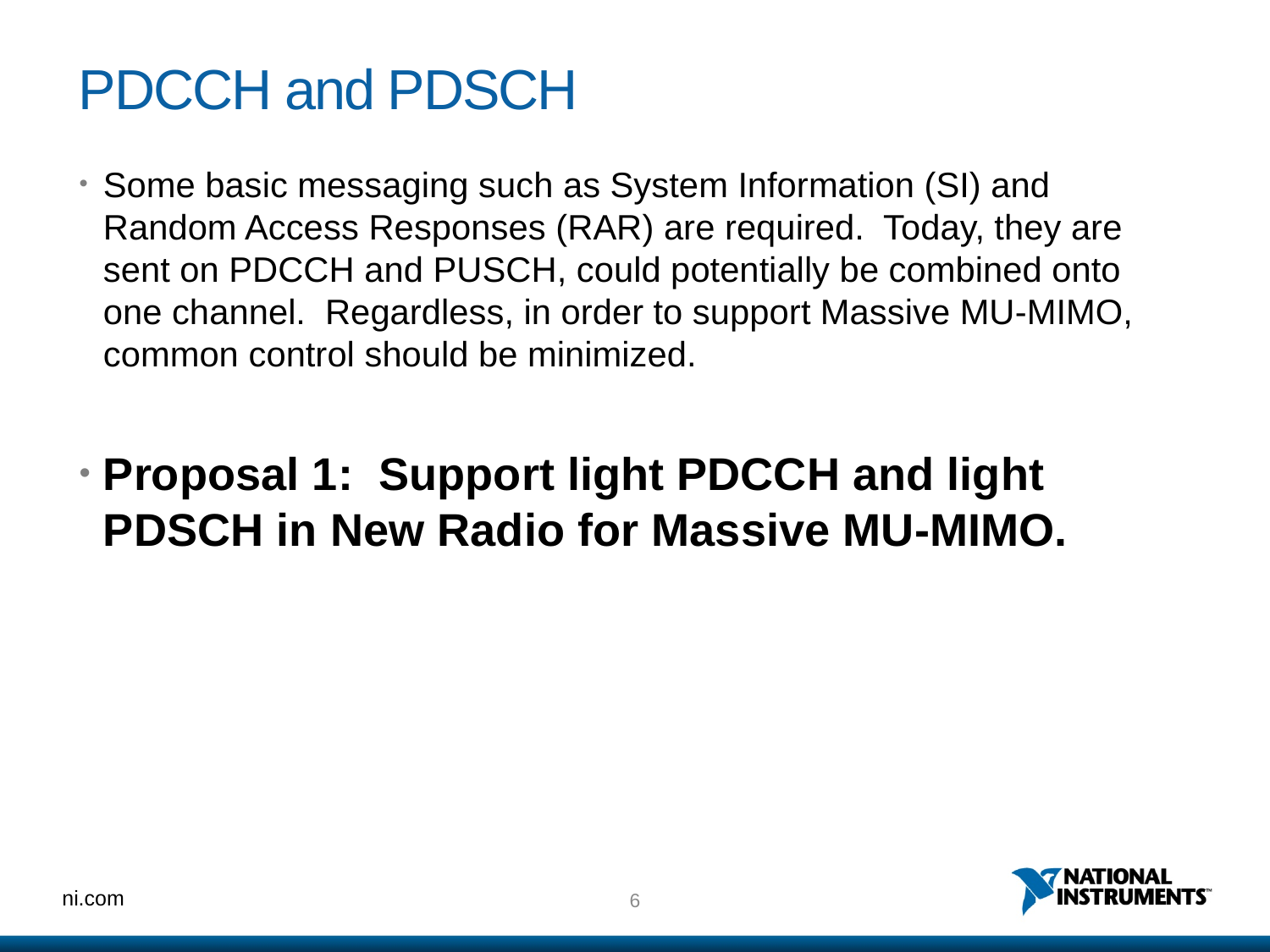

# PDCCH and PDSCH
Some basic messaging such as System Information (SI) and Random Access Responses (RAR) are required.  Today, they are sent on PDCCH and PUSCH, could potentially be combined onto one channel.  Regardless, in order to support Massive MU-MIMO, common control should be minimized.

Proposal 1:  Support light PDCCH and light PDSCH in New Radio for Massive MU-MIMO.